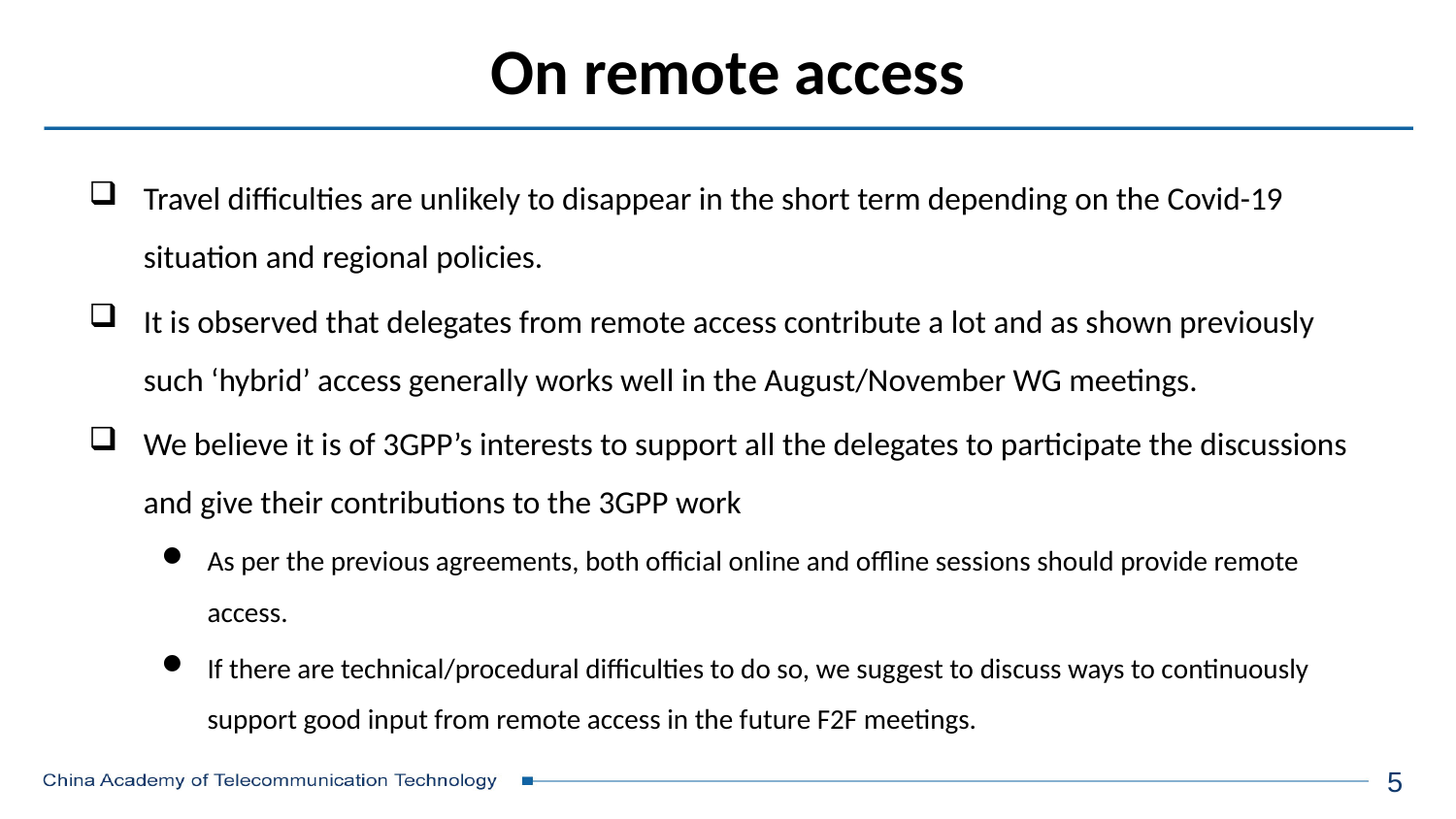

# On remote access
Travel difficulties are unlikely to disappear in the short term depending on the Covid-19 situation and regional policies.
It is observed that delegates from remote access contribute a lot and as shown previously such ‘hybrid’ access generally works well in the August/November WG meetings.
We believe it is of 3GPP’s interests to support all the delegates to participate the discussions and give their contributions to the 3GPP work
As per the previous agreements, both official online and offline sessions should provide remote access.
If there are technical/procedural difficulties to do so, we suggest to discuss ways to continuously support good input from remote access in the future F2F meetings.
5